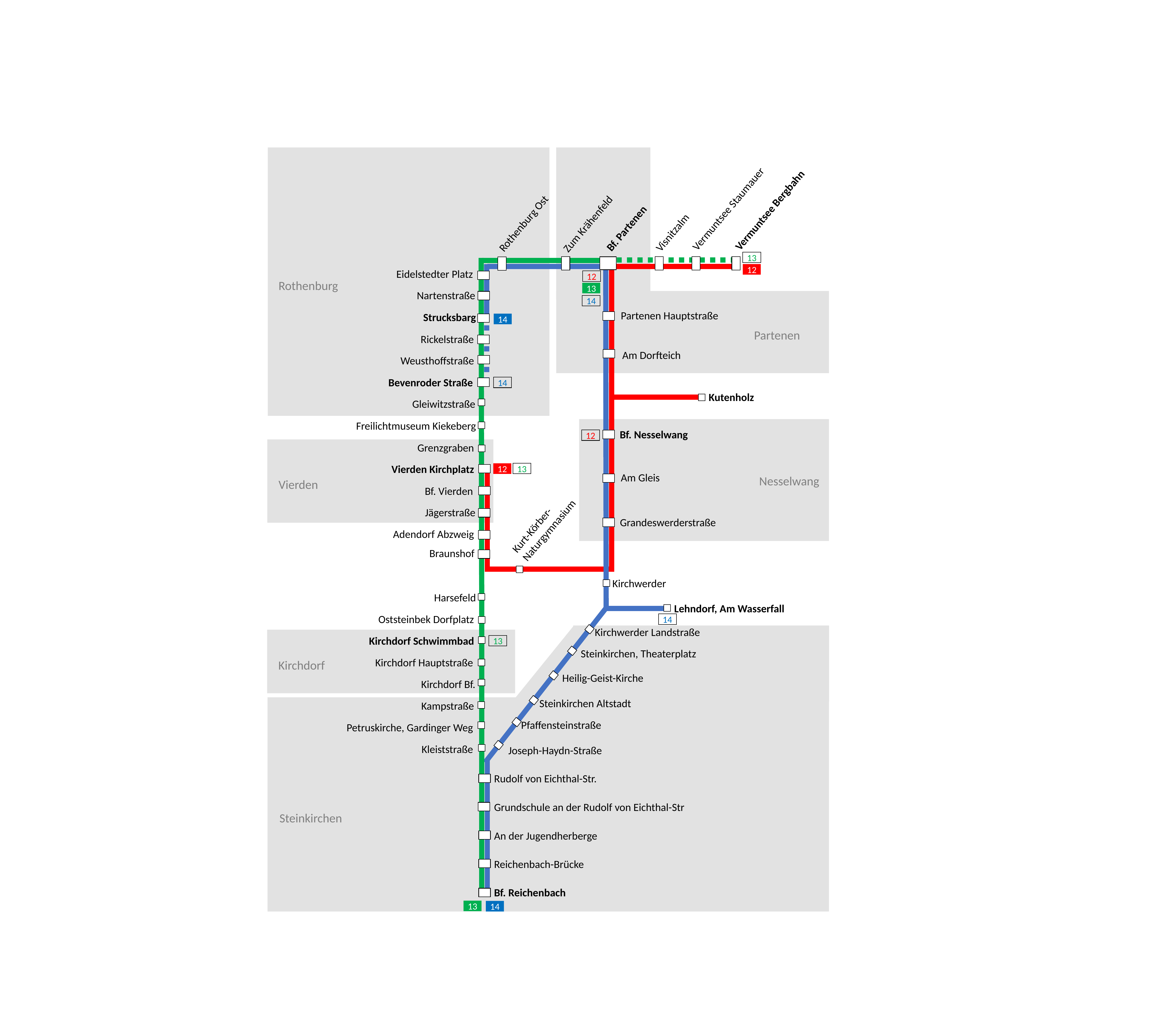

Vermuntsee Bergbahn
Vermuntsee Staumauer
Bf. Partenen
Visnitzalm
Rothenburg Ost
Zum Krähenfeld

13

12
Eidelstedter Platz
12

Rothenburg
13
Nartenstraße

14
Partenen Hauptstraße
Strucksbarg

14

Partenen
Rickelstraße

Am Dorfteich

Weusthoffstraße

Bevenroder Straße
14

Kutenholz

Gleiwitzstraße

Freilichtmuseum Kiekeberg

Bf. Nesselwang
12

Grenzgraben

Vierden Kirchplatz
13
12

Am Gleis
Nesselwang

Vierden
Bf. Vierden

Jägerstraße
Kurt-Körber-Naturgymnasium

Grandeswerderstraße

Adendorf Abzweig

Braunshof

Kirchwerder

Harsefeld

Lehndorf, Am Wasserfall

Oststeinbek Dorfplatz
14

Kirchwerder Landstraße

Kirchdorf Schwimmbad
13

Steinkirchen, Theaterplatz

Kirchdorf Hauptstraße
Kirchdorf

Heilig-Geist-Kirche

Kirchdorf Bf.

Steinkirchen Altstadt

Kampstraße

Pfaffensteinstraße
Petruskirche, Gardinger Weg

Kleiststraße
Joseph-Haydn-Straße

Rudolf von Eichthal-Str.

Grundschule an der Rudolf von Eichthal-Str

Steinkirchen
An der Jugendherberge

Reichenbach-Brücke

Bf. Reichenbach

13
14